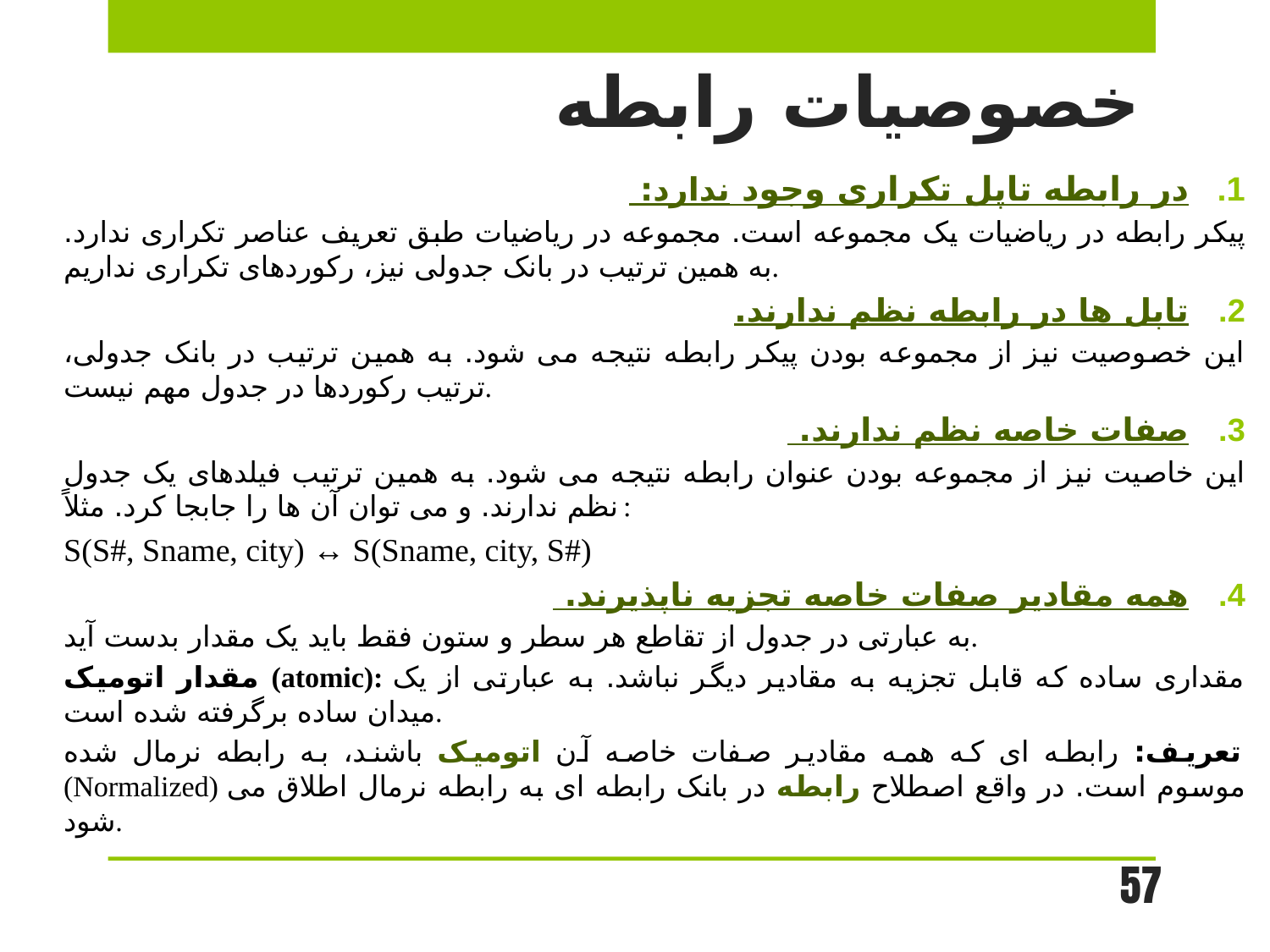

# خصوصیات رابطه
در رابطه تاپل تکراری وجود ندارد:
پیکر رابطه در ریاضیات یک مجموعه است. مجموعه در ریاضیات طبق تعریف عناصر تکراری ندارد. به همین ترتیب در بانک جدولی نیز، رکوردهای تکراری نداریم.
تاپل ها در رابطه نظم ندارند.
این خصوصیت نیز از مجموعه بودن پیکر رابطه نتیجه می شود. به همین ترتیب در بانک جدولی، ترتیب رکوردها در جدول مهم نیست.
صفات خاصه نظم ندارند.
این خاصیت نیز از مجموعه بودن عنوان رابطه نتیجه می شود. به همین ترتیب فیلدهای یک جدول نظم ندارند. و می توان آن ها را جابجا کرد. مثلاً:
S(S#, Sname, city) ↔ S(Sname, city, S#)
همه مقادیر صفات خاصه تجزیه ناپذیرند.
به عبارتی در جدول از تقاطع هر سطر و ستون فقط باید یک مقدار بدست آید.
مقدار اتومیک (atomic): مقداری ساده که قابل تجزیه به مقادیر دیگر نباشد. به عبارتی از یک میدان ساده برگرفته شده است.
تعریف: رابطه ای که همه مقادیر صفات خاصه آن اتومیک باشند، به رابطه نرمال شده (Normalized) موسوم است. در واقع اصطلاح رابطه در بانک رابطه ای به رابطه نرمال اطلاق می شود.
57